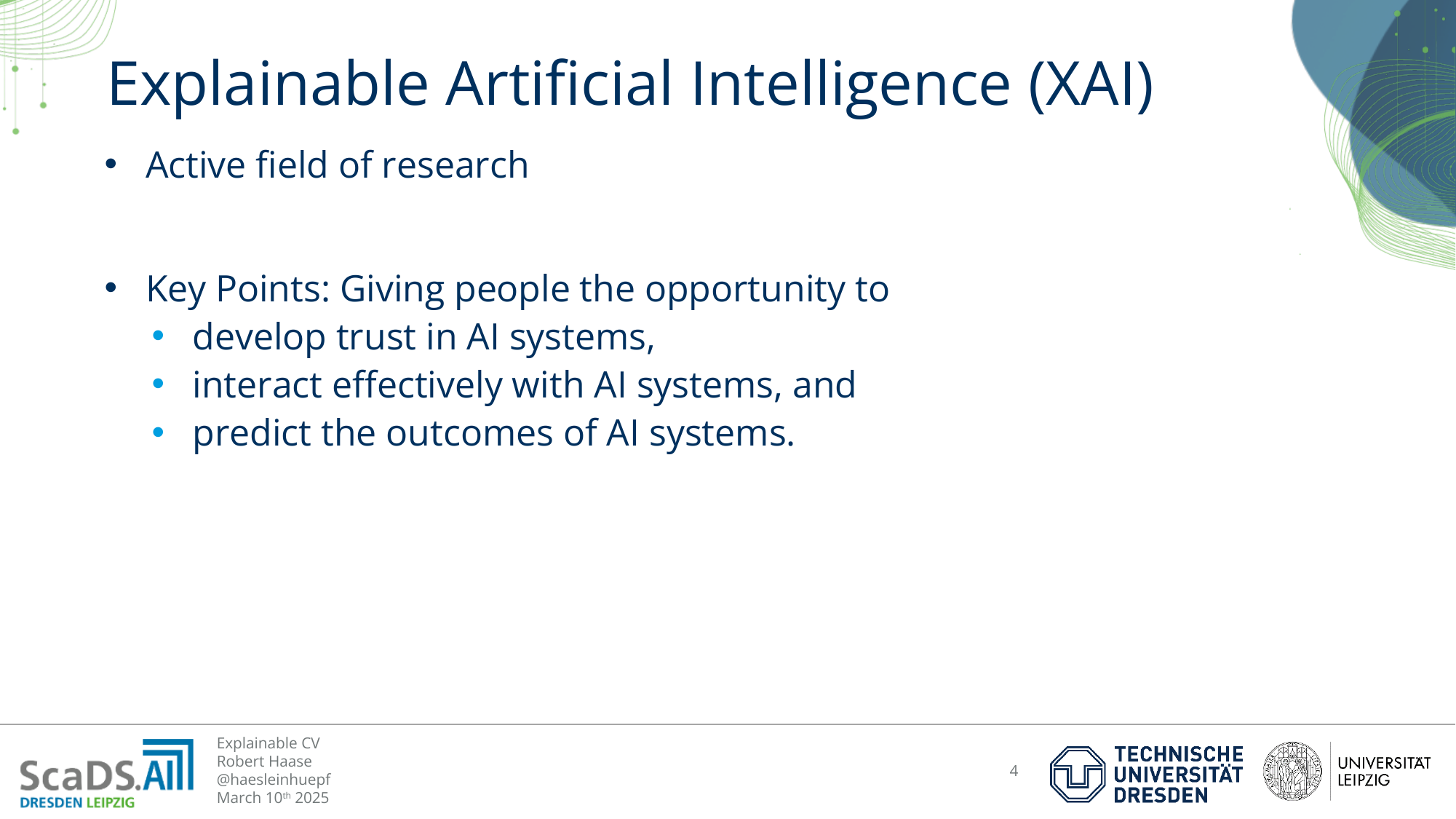

# Explainable Artificial Intelligence (XAI)
Active field of research

Key Points: Giving people the opportunity to
develop trust in AI systems,
interact effectively with AI systems, and
predict the outcomes of AI systems.